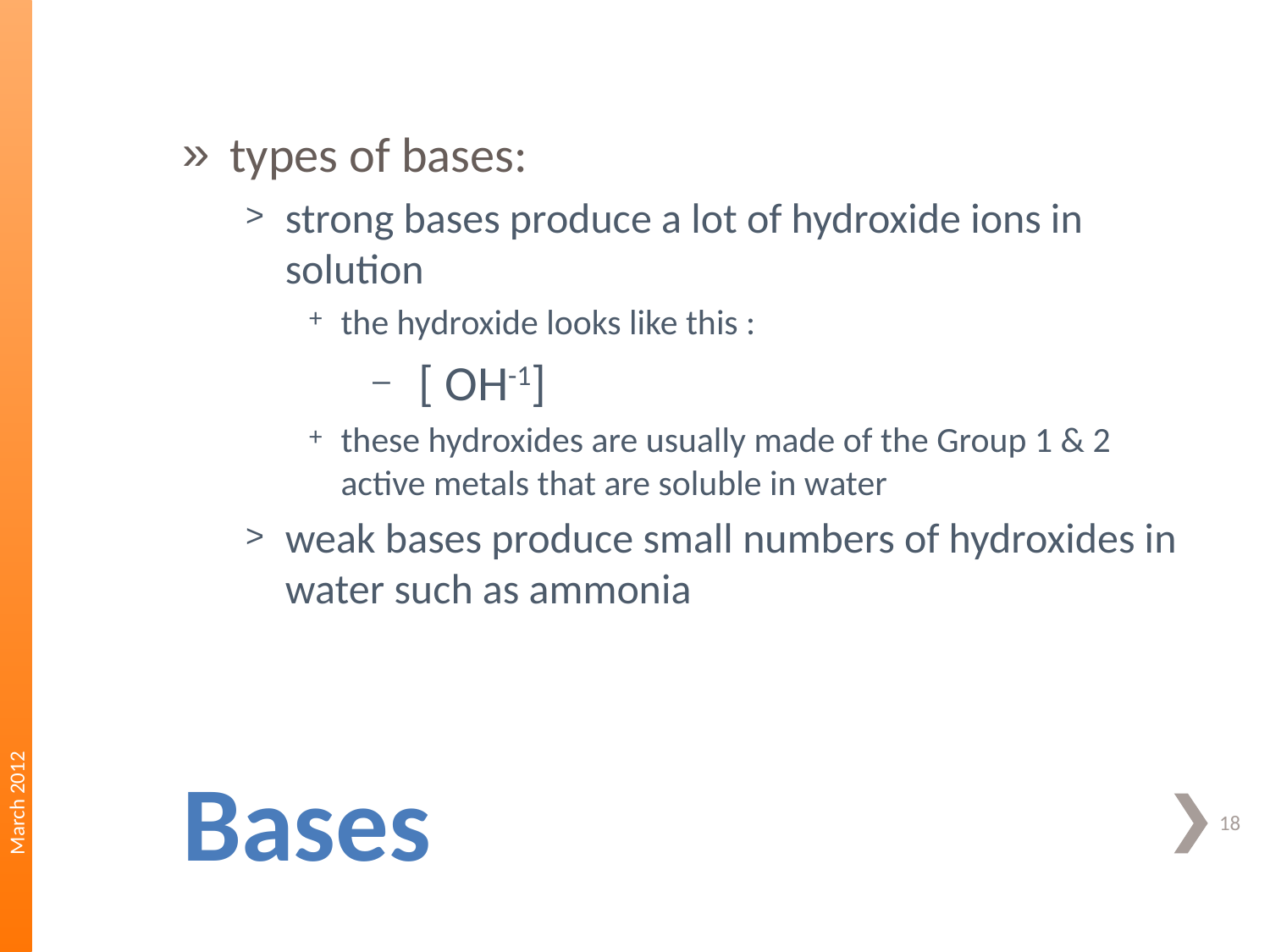

types of bases:
strong bases produce a lot of hydroxide ions in solution
the hydroxide looks like this :
  [ OH-1]
these hydroxides are usually made of the Group 1 & 2 active metals that are soluble in water
weak bases produce small numbers of hydroxides in water such as ammonia

March 2012
# Bases
18